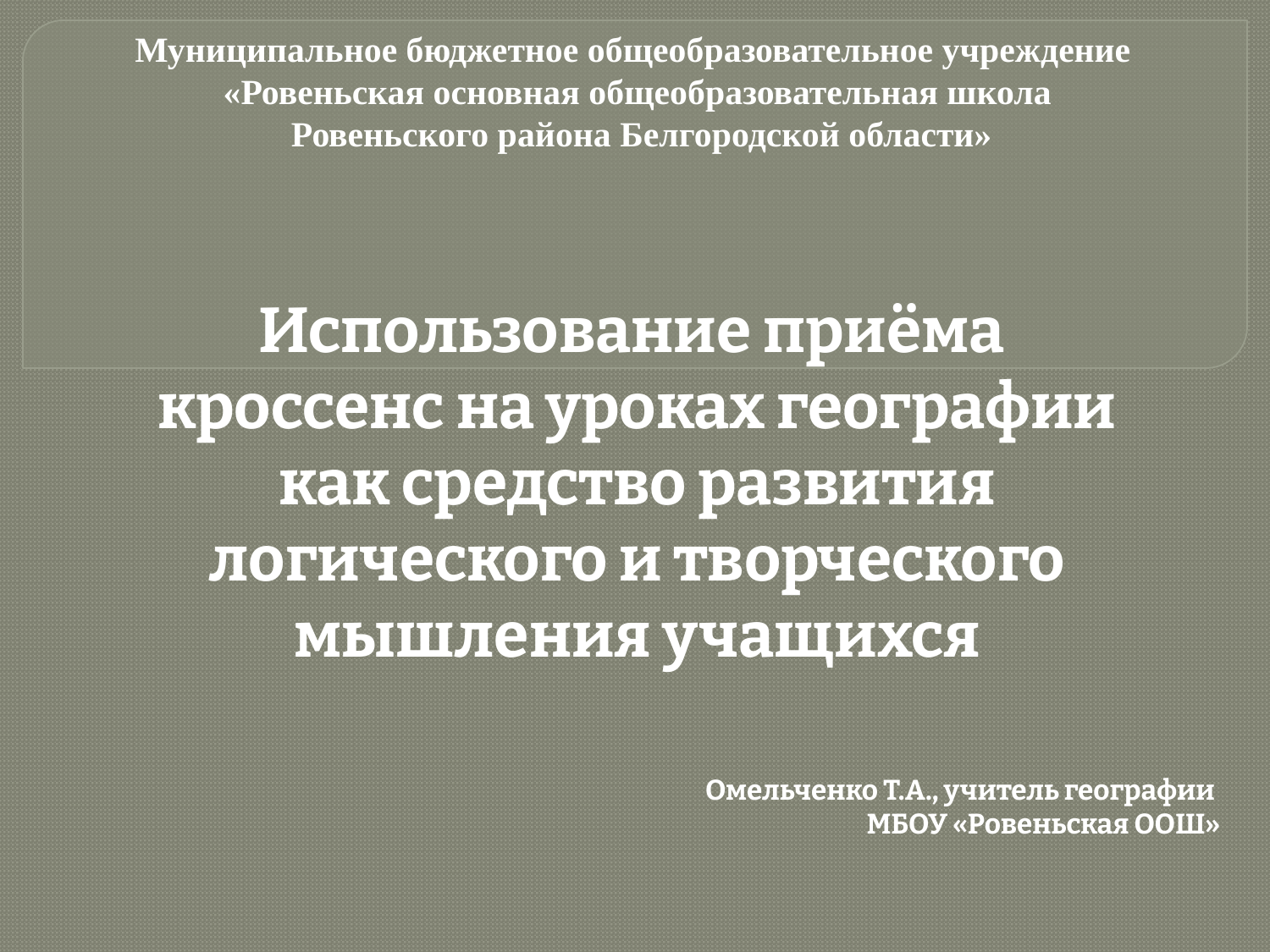

# Муниципальное бюджетное общеобразовательное учреждение «Ровеньская основная общеобразовательная школа Ровеньского района Белгородской области» Использование приёма  кроссенс на уроках географии как средство развития логического и творческого мышления учащихся
Омельченко Т.А., учитель географии
МБОУ «Ровеньская ООШ»